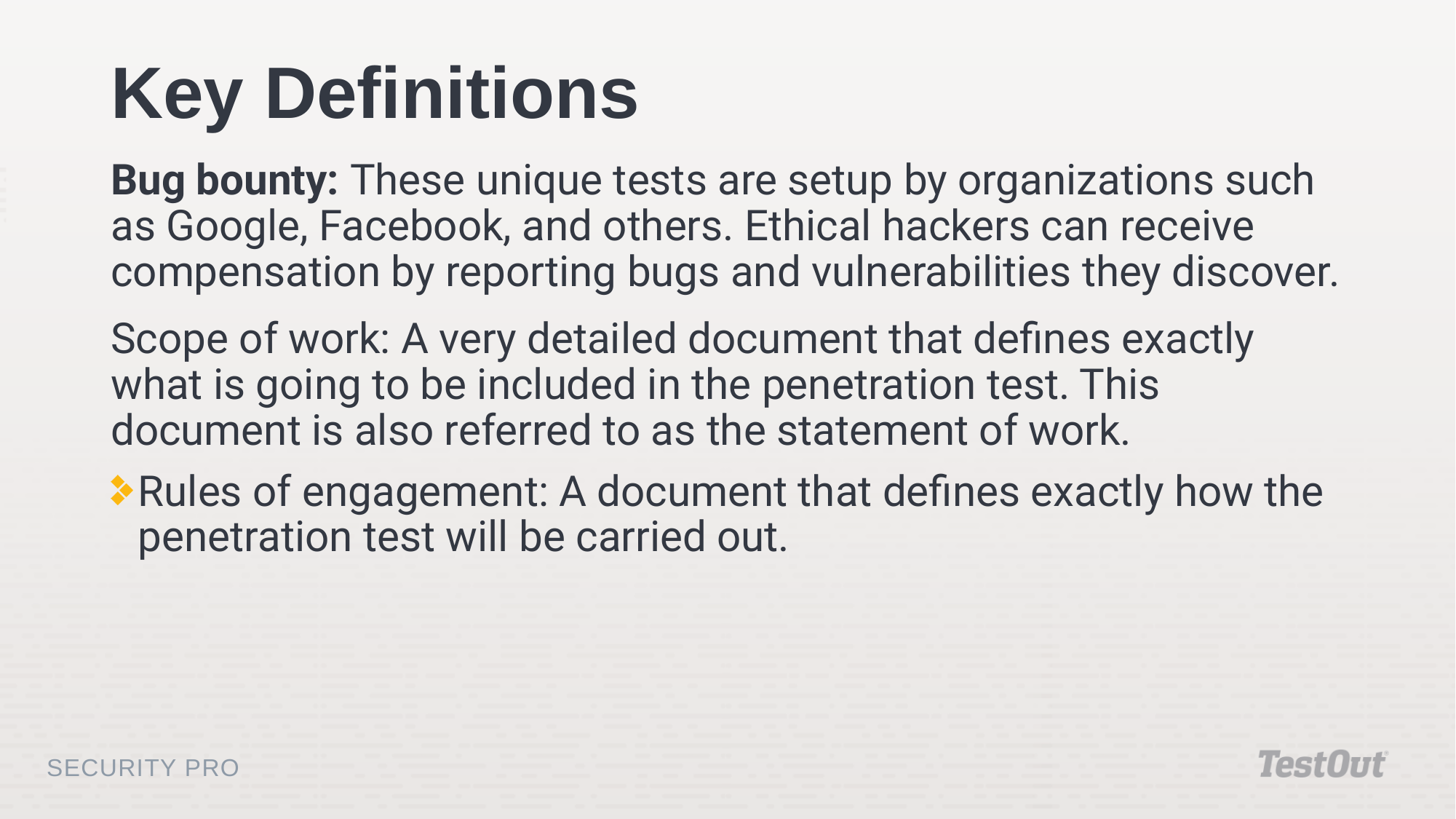

# Key Definitions
Bug bounty: These unique tests are setup by organizations such as Google, Facebook, and others. Ethical hackers can receive compensation by reporting bugs and vulnerabilities they discover.
Scope of work: A very detailed document that defines exactly what is going to be included in the penetration test. This document is also referred to as the statement of work.
Rules of engagement: A document that defines exactly how the penetration test will be carried out.
Security Pro